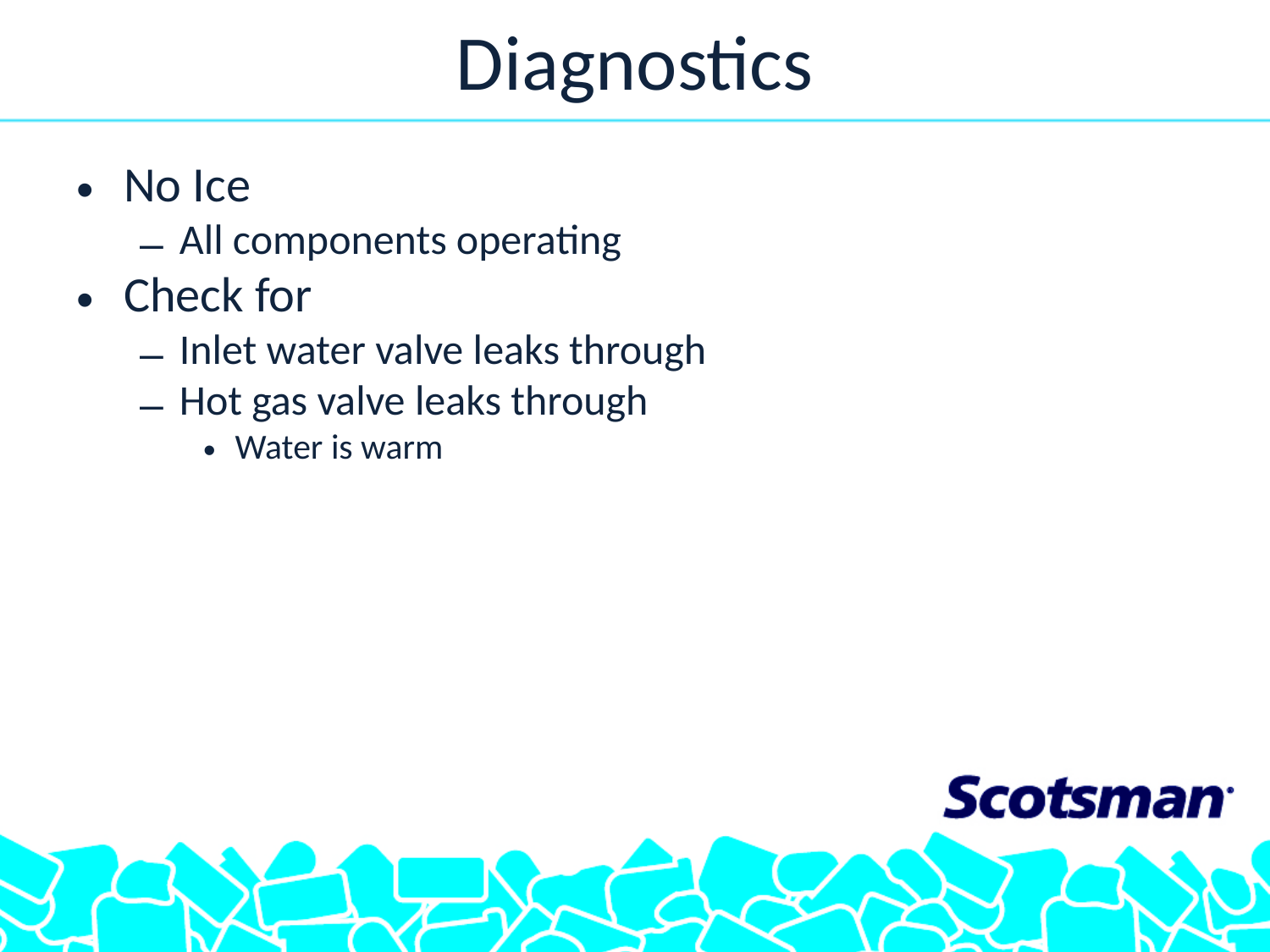

# Diagnostics
No Ice
All components operating
Check for
Inlet water valve leaks through
Hot gas valve leaks through
Water is warm